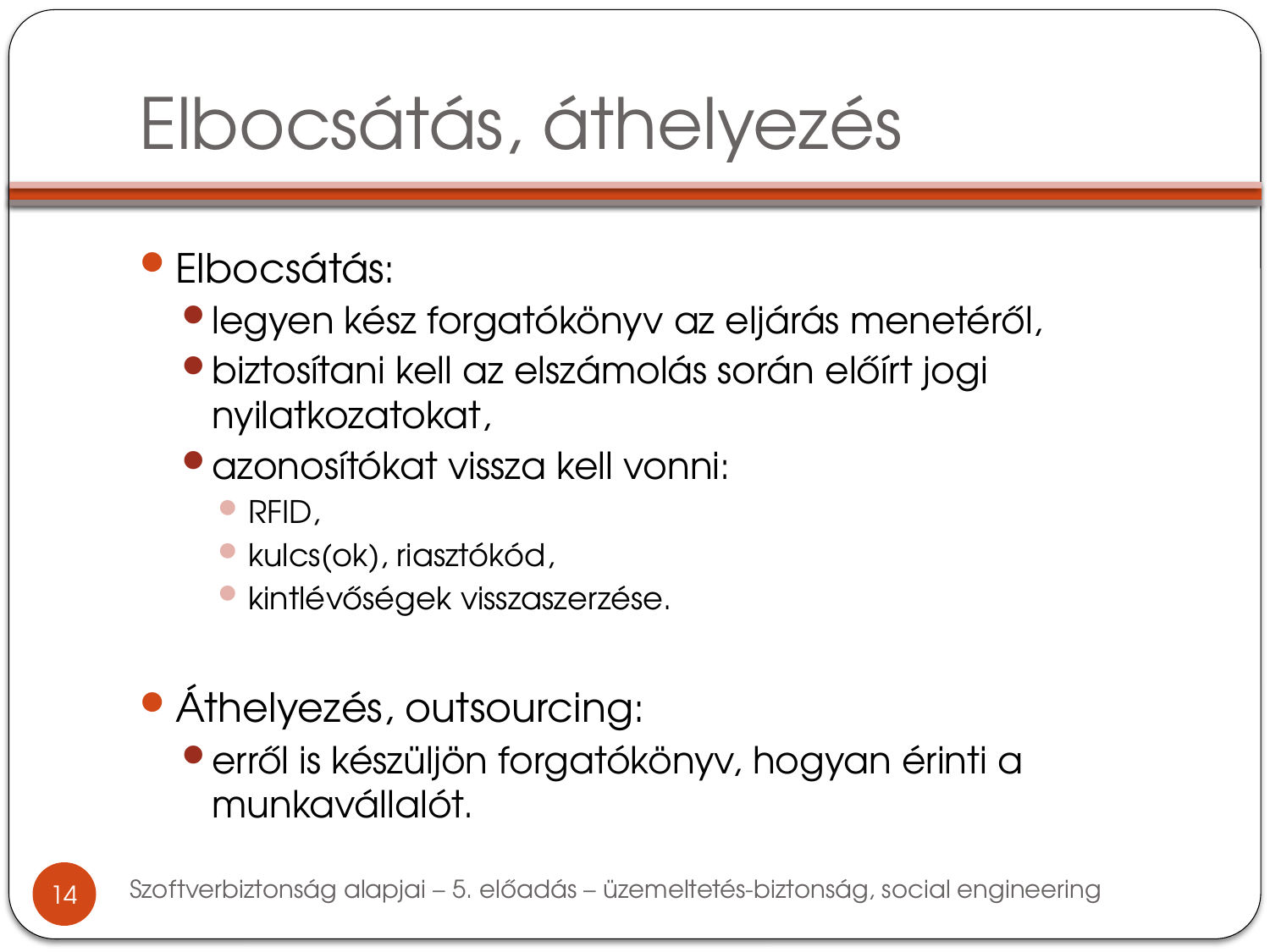

# Elbocsátás, áthelyezés
Elbocsátás:
legyen kész forgatókönyv az eljárás menetéről,
biztosítani kell az elszámolás során előírt jogi nyilatkozatokat,
azonosítókat vissza kell vonni:
RFID,
kulcs(ok), riasztókód,
kintlévőségek visszaszerzése.

Áthelyezés, outsourcing:
erről is készüljön forgatókönyv, hogyan érinti a munkavállalót.

Szoftverbiztonság alapjai – 5. előadás – üzemeltetés-biztonság, social engineering
14